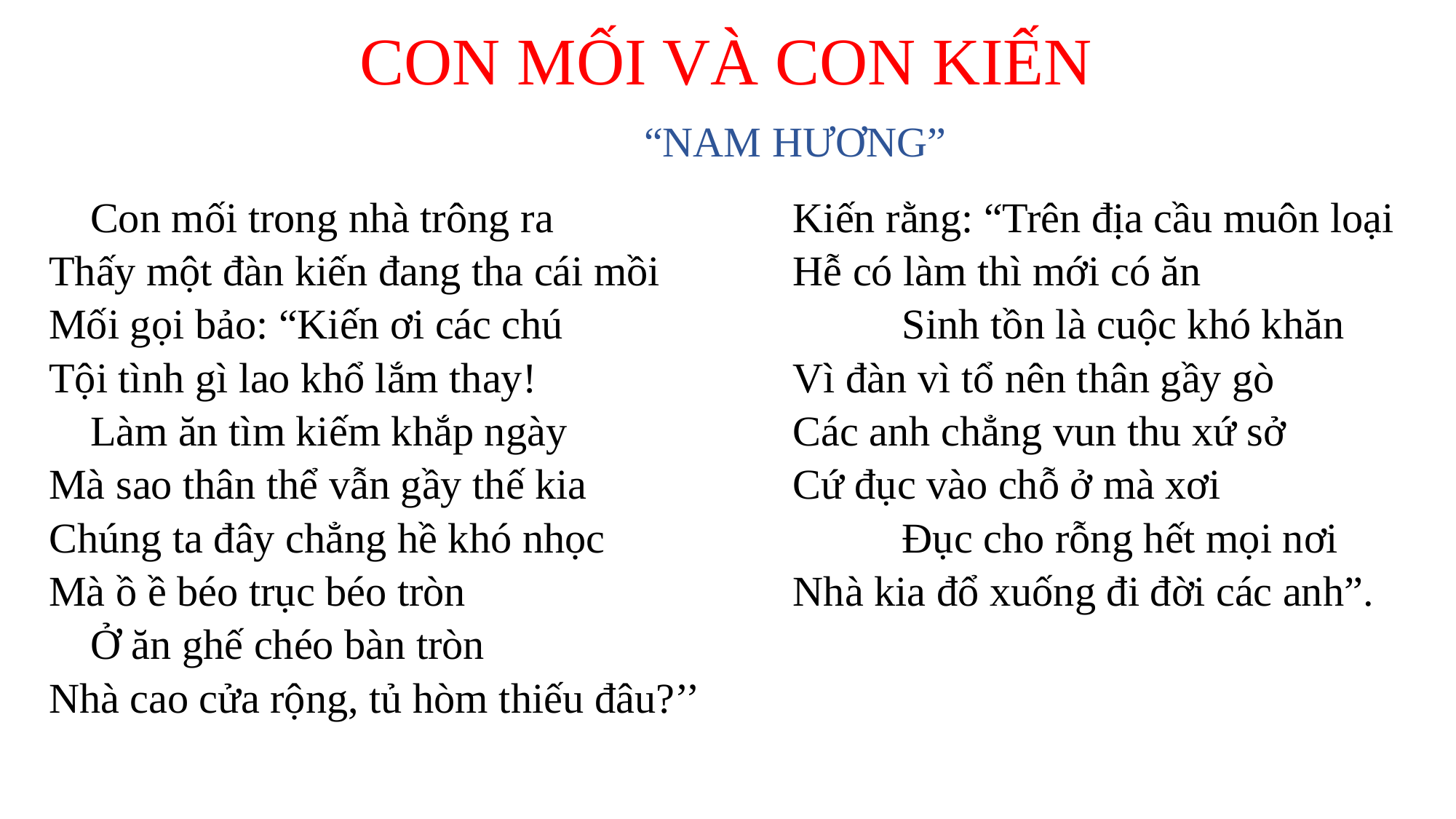

# CON MỐI VÀ CON KIẾN “NAM HƯƠNG”
Con mối trong nhà trông ra
Thấy một đàn kiến đang tha cái mồi
Mối gọi bảo: “Kiến ơi các chú
Tội tình gì lao khổ lắm thay!
	Làm ăn tìm kiếm khắp ngày
Mà sao thân thể vẫn gầy thế kia
Chúng ta đây chẳng hề khó nhọc
Mà ồ ề béo trục béo tròn
	Ở ăn ghế chéo bàn tròn
Nhà cao cửa rộng, tủ hòm thiếu đâu?’’

Kiến rằng: “Trên địa cầu muôn loại
Hễ có làm thì mới có ăn
	Sinh tồn là cuộc khó khăn
Vì đàn vì tổ nên thân gầy gò
Các anh chẳng vun thu xứ sở
Cứ đục vào chỗ ở mà xơi
	Đục cho rỗng hết mọi nơi
Nhà kia đổ xuống đi đời các anh”.